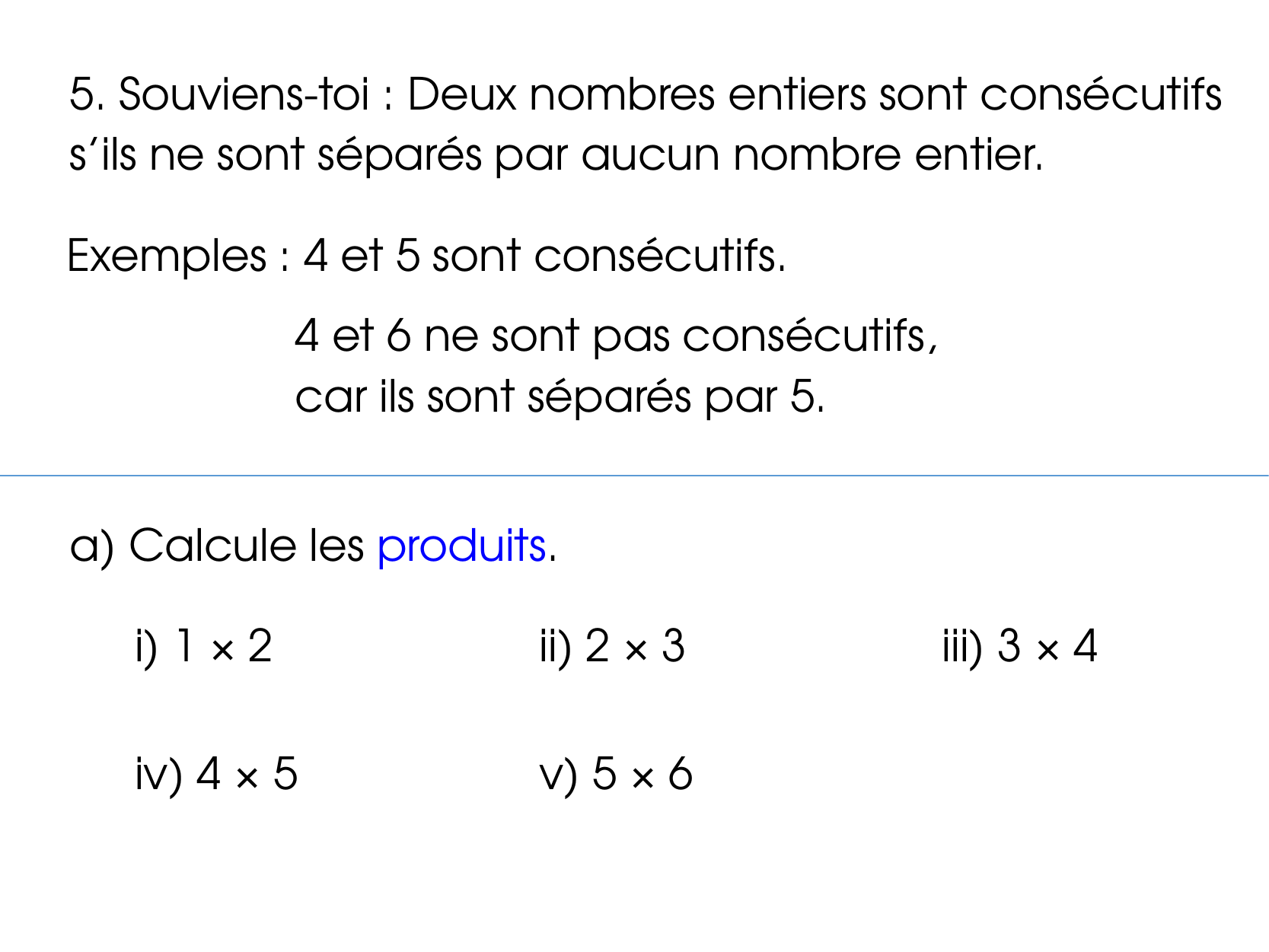

5. Souviens-toi : Deux nombres entiers sont consécutifs s’ils ne sont séparés par aucun nombre entier.
Exemples : 4 et 5 sont consécutifs.
		4 et 6 ne sont pas consécutifs,
		car ils sont séparés par 5.
a) Calcule les produits.
i) 1 × 2
ii) 2 × 3
iii) 3 × 4
iv) 4 × 5
v) 5 × 6